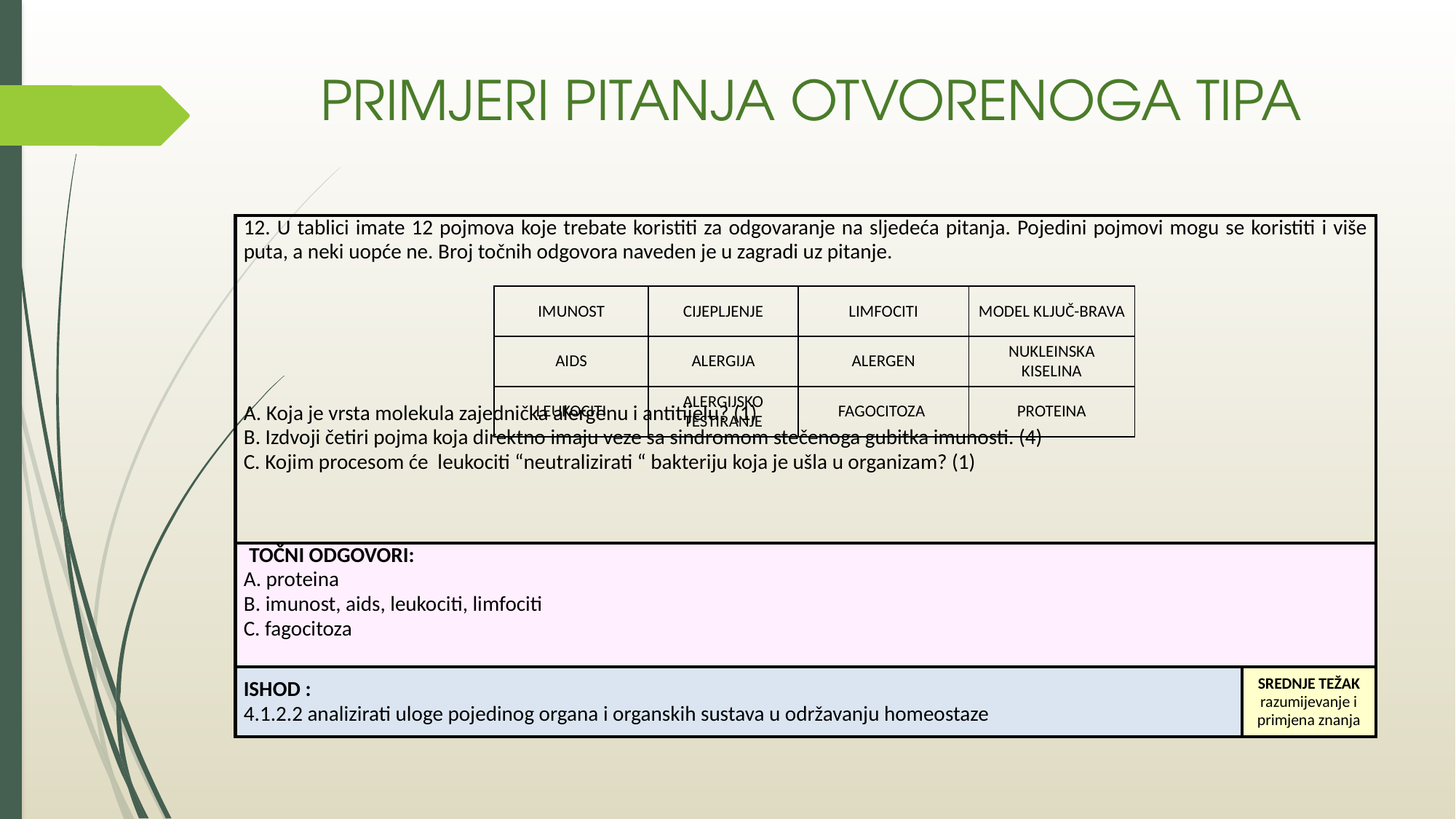

# PRIMJERI PITANJA OTVORENOGA TIPA
| 12. U tablici imate 12 pojmova koje trebate koristiti za odgovaranje na sljedeća pitanja. Pojedini pojmovi mogu se koristiti i više puta, a neki uopće ne. Broj točnih odgovora naveden je u zagradi uz pitanje. A. Koja je vrsta molekula zajednička alergenu i antitijelu? (1) B. Izdvoji četiri pojma koja direktno imaju veze sa sindromom stečenoga gubitka imunosti. (4) C. Kojim procesom će leukociti “neutralizirati “ bakteriju koja je ušla u organizam? (1) |  |
| --- | --- |
| TOČNI ODGOVORI: A. proteina B. imunost, aids, leukociti, limfociti C. fagocitoza |  |
| ISHOD : 4.1.2.2 analizirati uloge pojedinog organa i organskih sustava u održavanju homeostaze | SREDNJE TEŽAK razumijevanje i primjena znanja |
| IMUNOST | CIJEPLJENJE | LIMFOCITI | MODEL KLJUČ-BRAVA |
| --- | --- | --- | --- |
| AIDS | ALERGIJA | ALERGEN | NUKLEINSKA KISELINA |
| LEUKOCITI | ALERGIJSKO TESTIRANJE | FAGOCITOZA | PROTEINA |